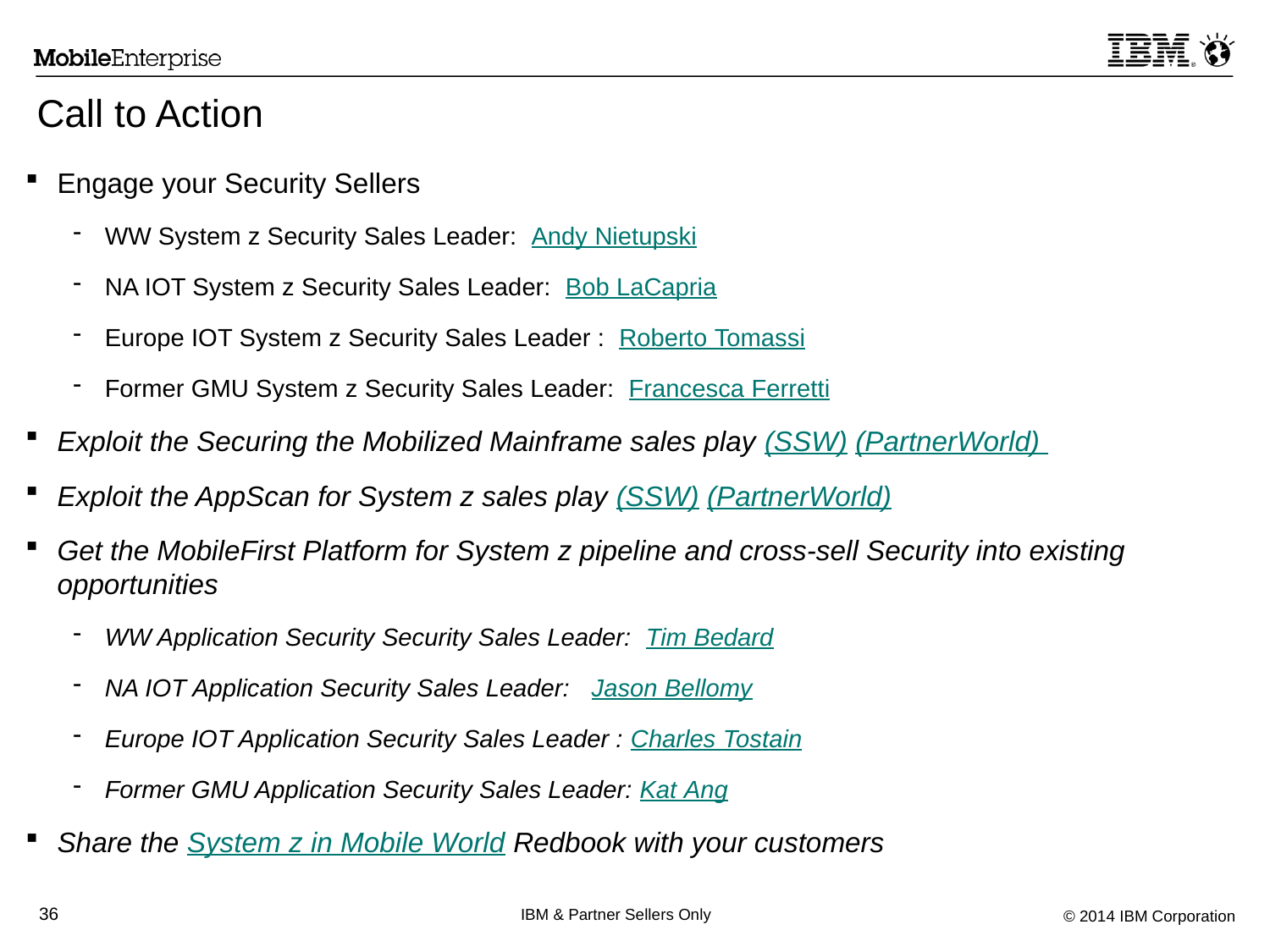

# Call to Action
Engage your Security Sellers
WW System z Security Sales Leader:  Andy Nietupski
NA IOT System z Security Sales Leader:  Bob LaCapria
Europe IOT System z Security Sales Leader :  Roberto Tomassi
Former GMU System z Security Sales Leader:  Francesca Ferretti
Exploit the Securing the Mobilized Mainframe sales play (SSW) (PartnerWorld)
Exploit the AppScan for System z sales play (SSW) (PartnerWorld)
Get the MobileFirst Platform for System z pipeline and cross-sell Security into existing opportunities
WW Application Security Security Sales Leader:  Tim Bedard
NA IOT Application Security Sales Leader:   Jason Bellomy
Europe IOT Application Security Sales Leader : Charles Tostain
Former GMU Application Security Sales Leader: Kat Ang
Share the System z in Mobile World Redbook with your customers